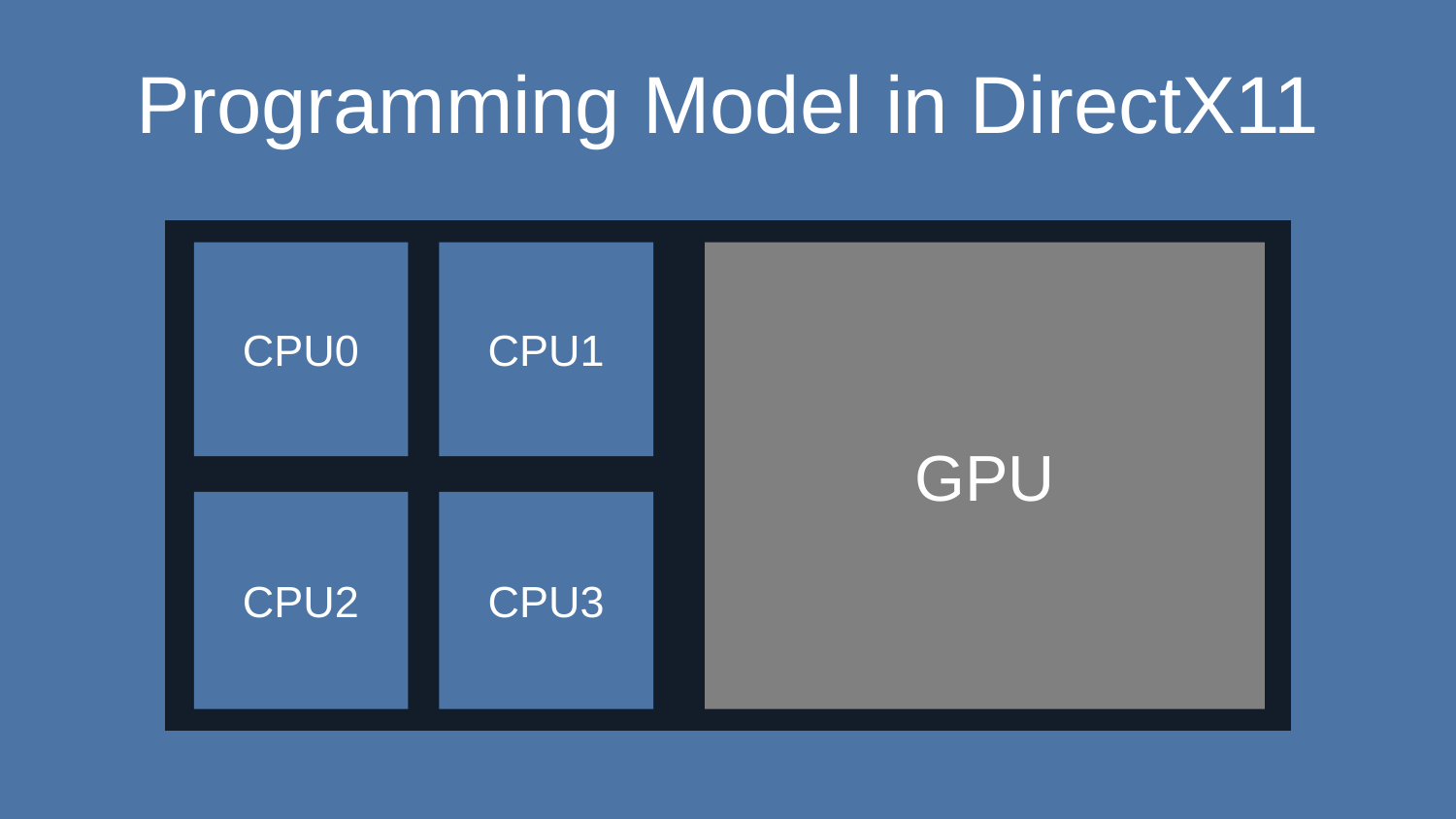

# Programming Model in DirectX11

CPU0
CPU1
GPU
CPU2
CPU3